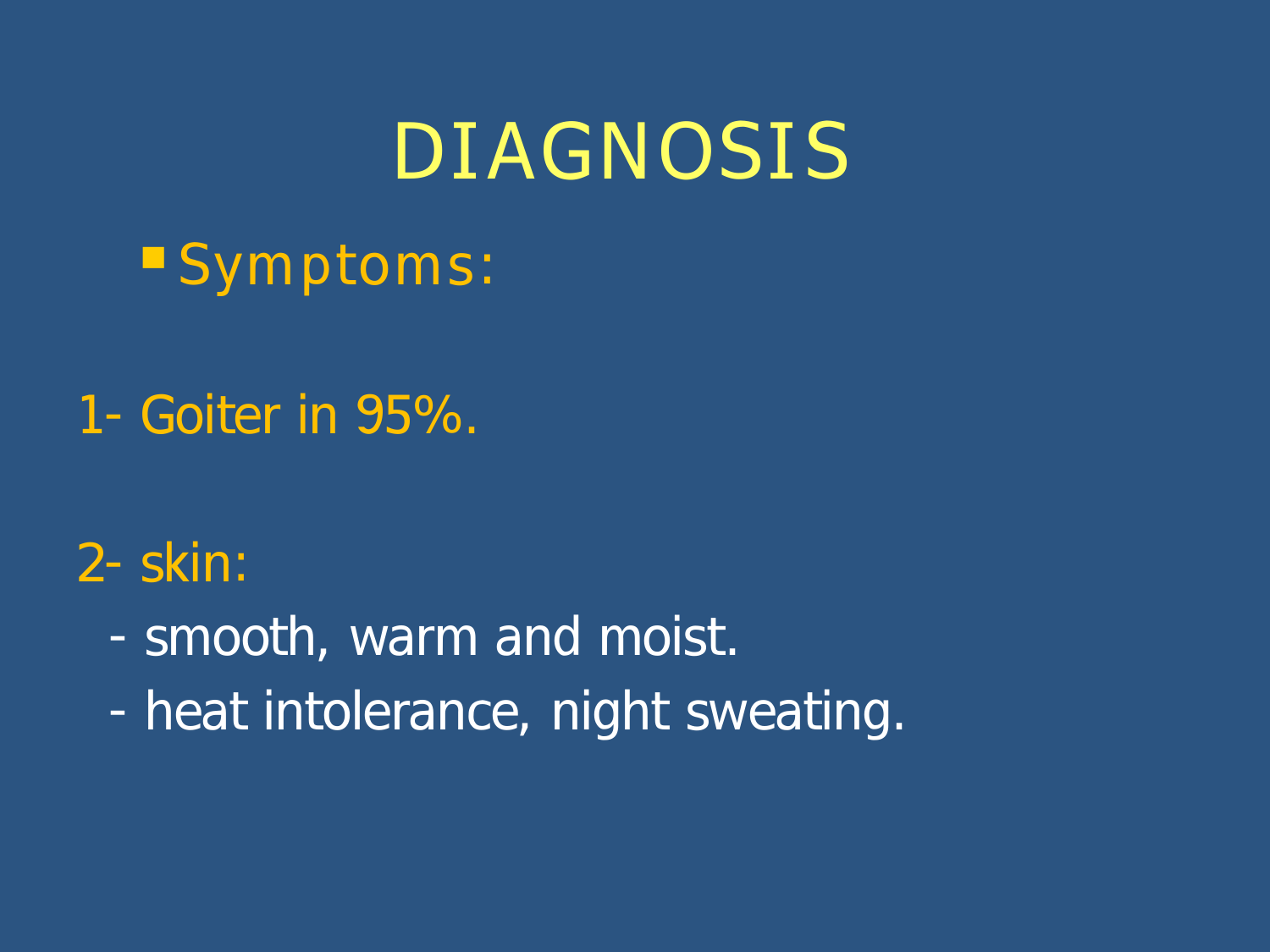

# DIAGNOSIS
Symptoms:

1- Goiter in 95%.

2- skin:
  - smooth, warm and moist.
  - heat intolerance, night sweating.